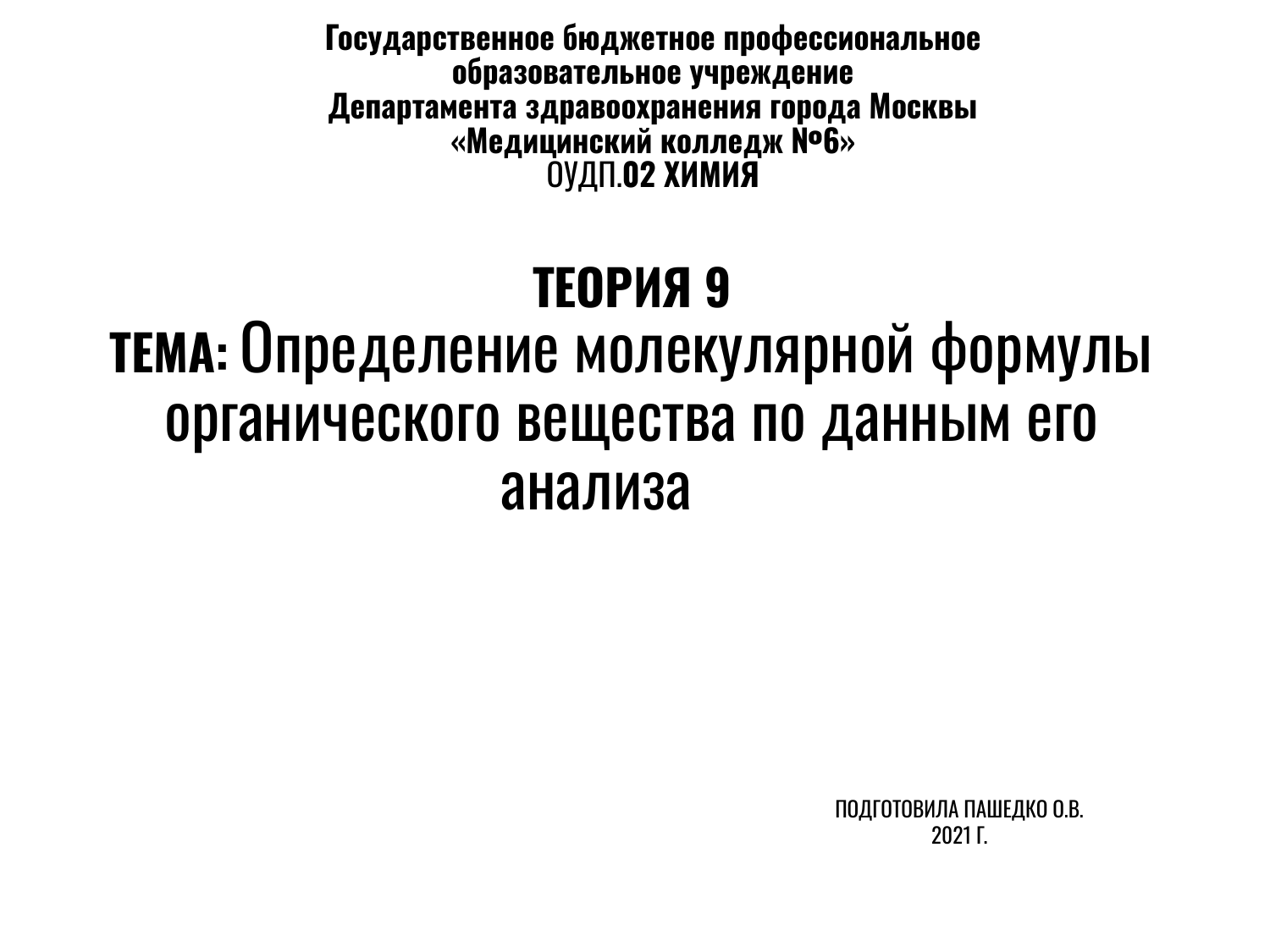

Государственное бюджетное профессиональное образовательное учреждение
Департамента здравоохранения города Москвы
«Медицинский колледж №6»
ОУДП.02 ХИМИЯ
# ТЕОРИЯ 9 ТЕМА: Определение молекулярной формулы органического вещества по данным его анализа

ПОДГОТОВИЛА ПАШЕДКО О.В.
2021 Г.